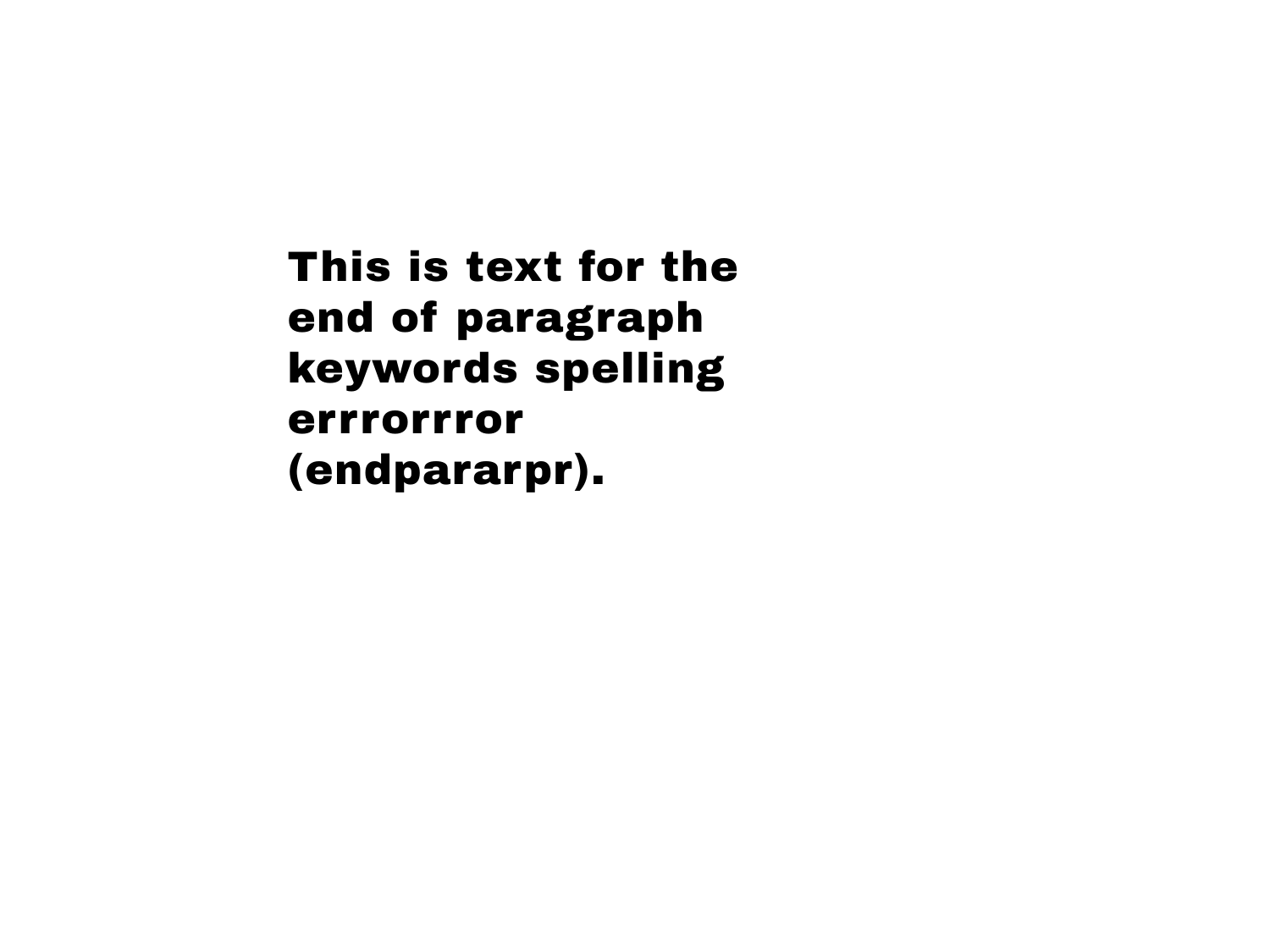

This is text for the end of paragraph keywords spelling errrorrror (endpararpr).